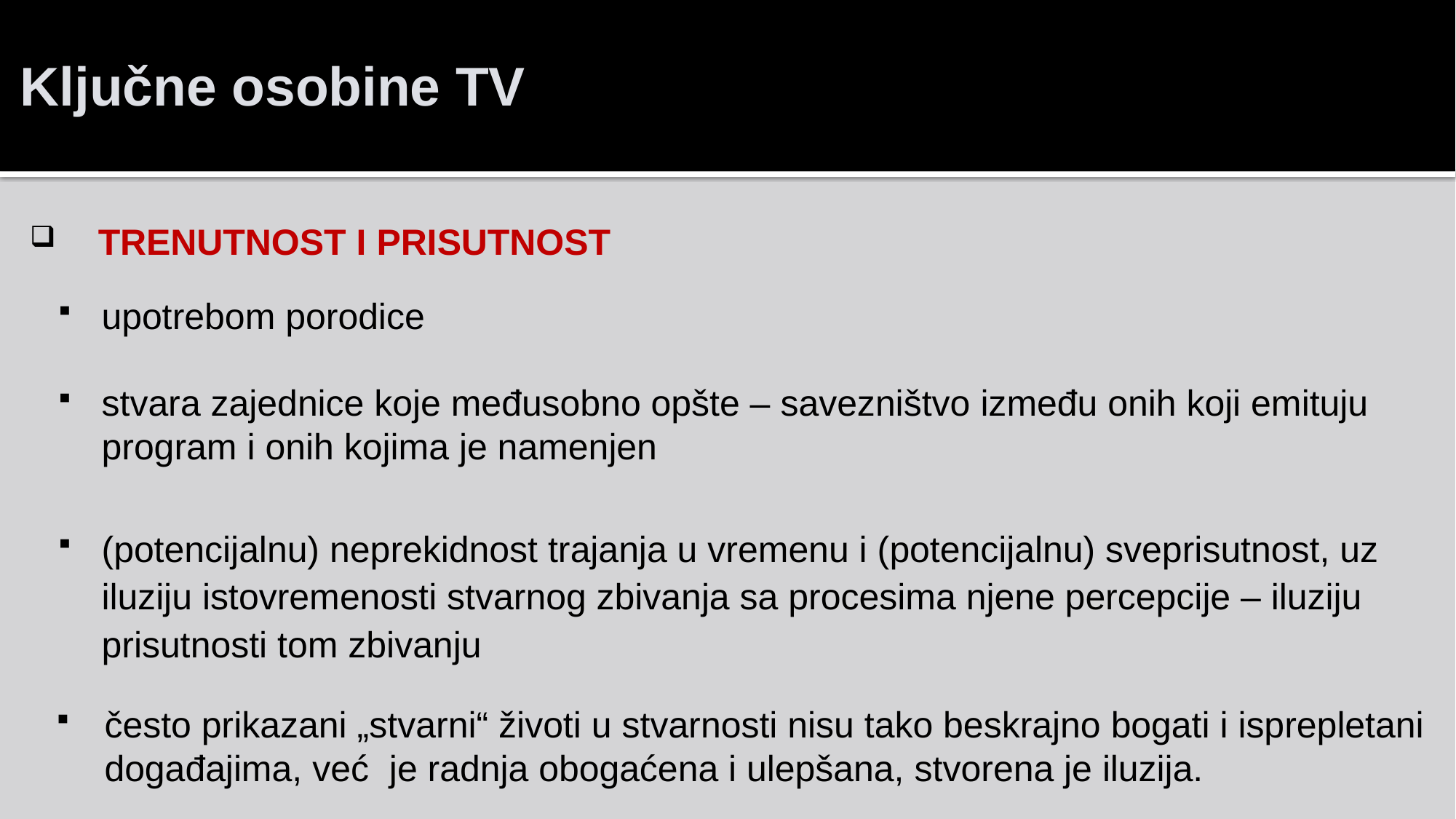

# Ključne osobine TV

TRENUTNOST I PRISUTNOST
upotrebom porodice

stvara zajednice koje međusobno opšte – savezništvo između onih koji emituju program i onih kojima je namenjen

(potencijalnu) neprekidnost trajanja u vremenu i (potencijalnu) sveprisutnost, uz iluziju istovremenosti stvarnog zbivanja sa procesima njene percepcije – iluziju prisutnosti tom zbivanju

često prikazani „stvarni“ životi u stvarnosti nisu tako beskrajno bogati i isprepletani događajima, već  je radnja obogaćena i ulepšana, stvorena je iluzija.